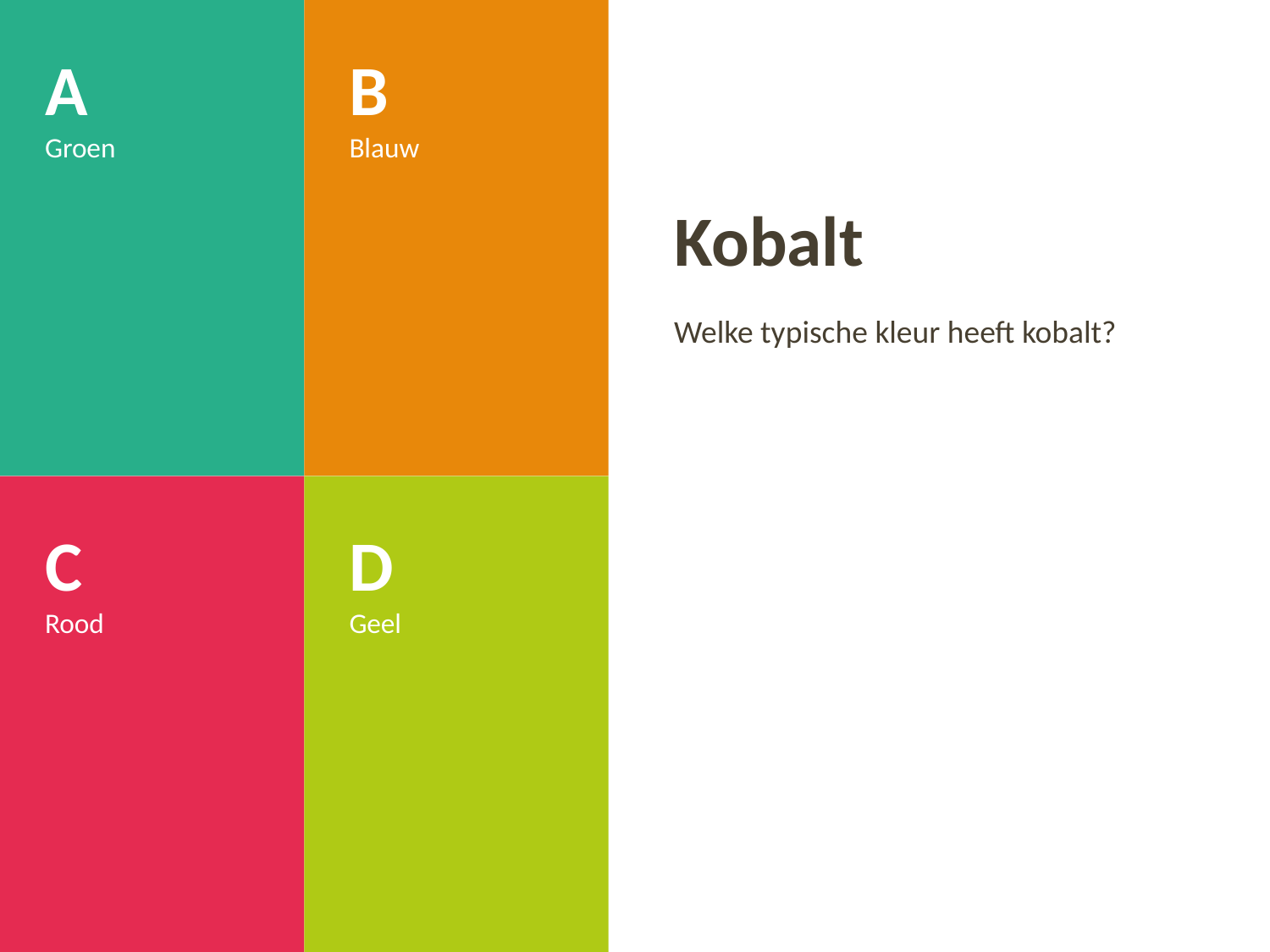

A
Groen
B
Blauw
# Kobalt
Welke typische kleur heeft kobalt?
C
Rood
D
Geel